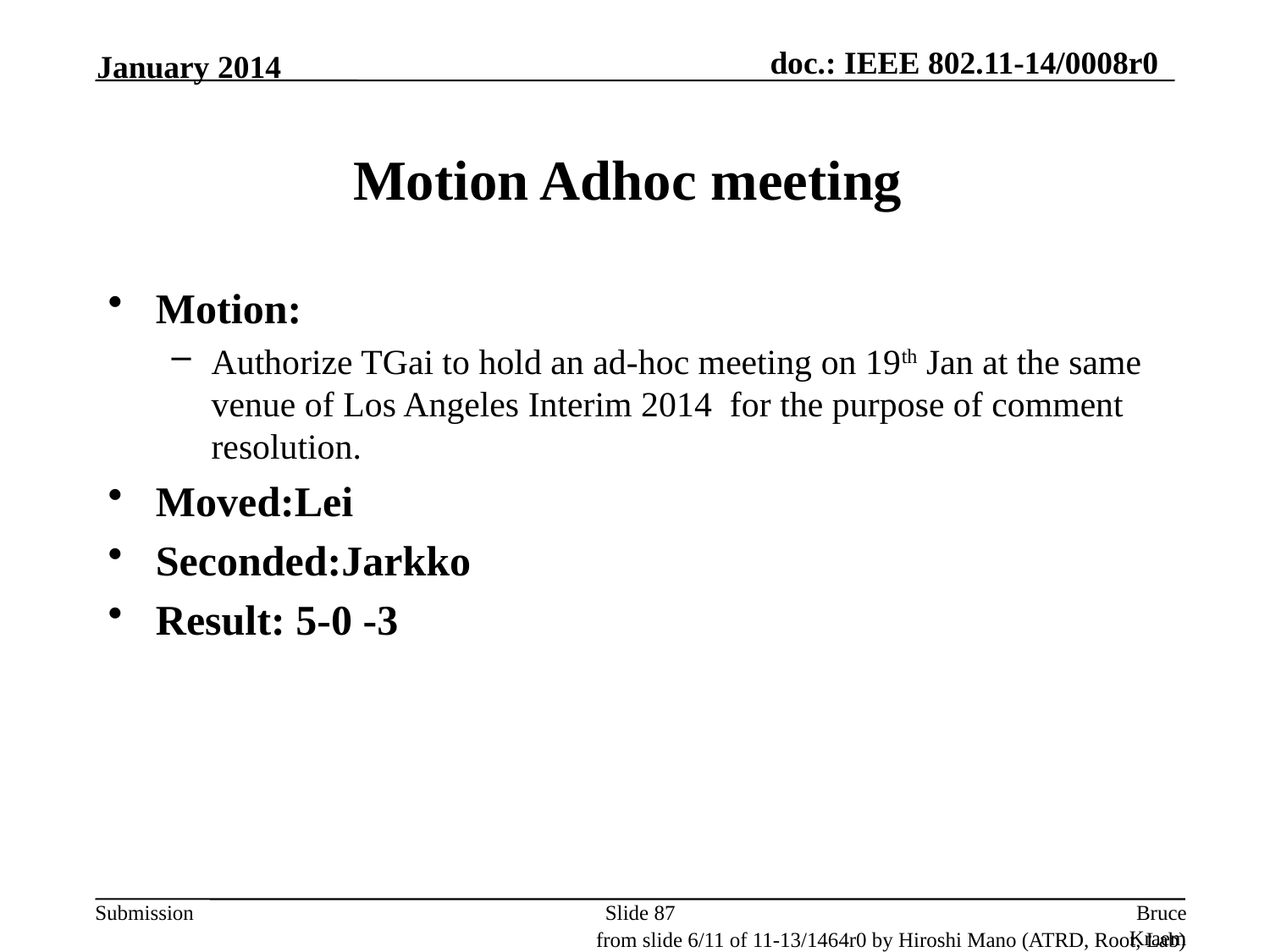

January 2014
# Motion Adhoc meeting
Motion:
Authorize TGai to hold an ad-hoc meeting on 19th Jan at the same venue of Los Angeles Interim 2014  for the purpose of comment resolution.
Moved:Lei
Seconded:Jarkko
Result: 5-0 -3

Slide 87
Bruce Kraemer, Marvell
from slide 6/11 of 11-13/1464r0 by Hiroshi Mano (ATRD, Root, Lab)